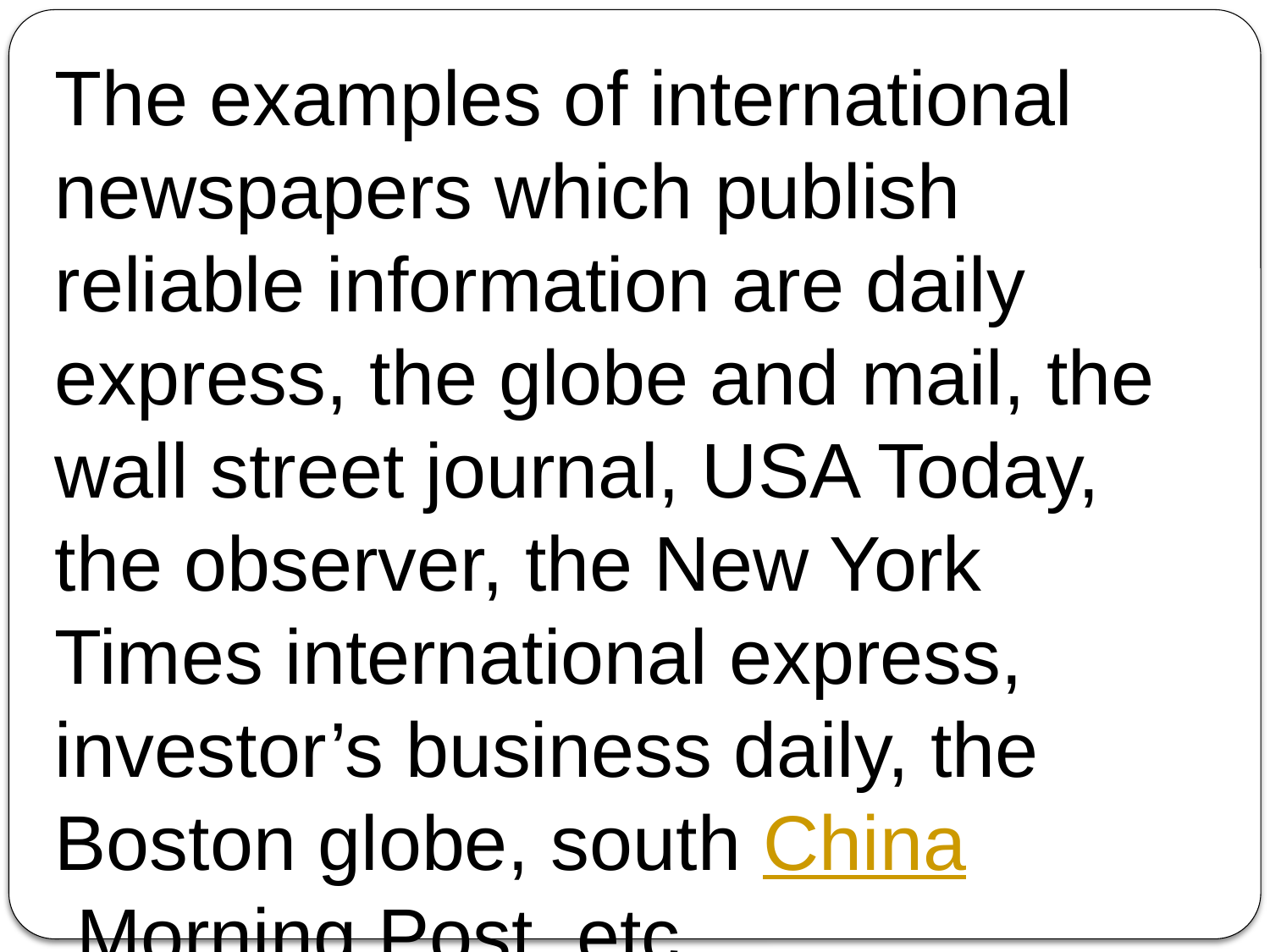

The examples of international newspapers which publish reliable information are daily express, the globe and mail, the wall street journal, USA Today, the observer, the New York Times international express, investor’s business daily, the Boston globe, south China Morning Post, etc.